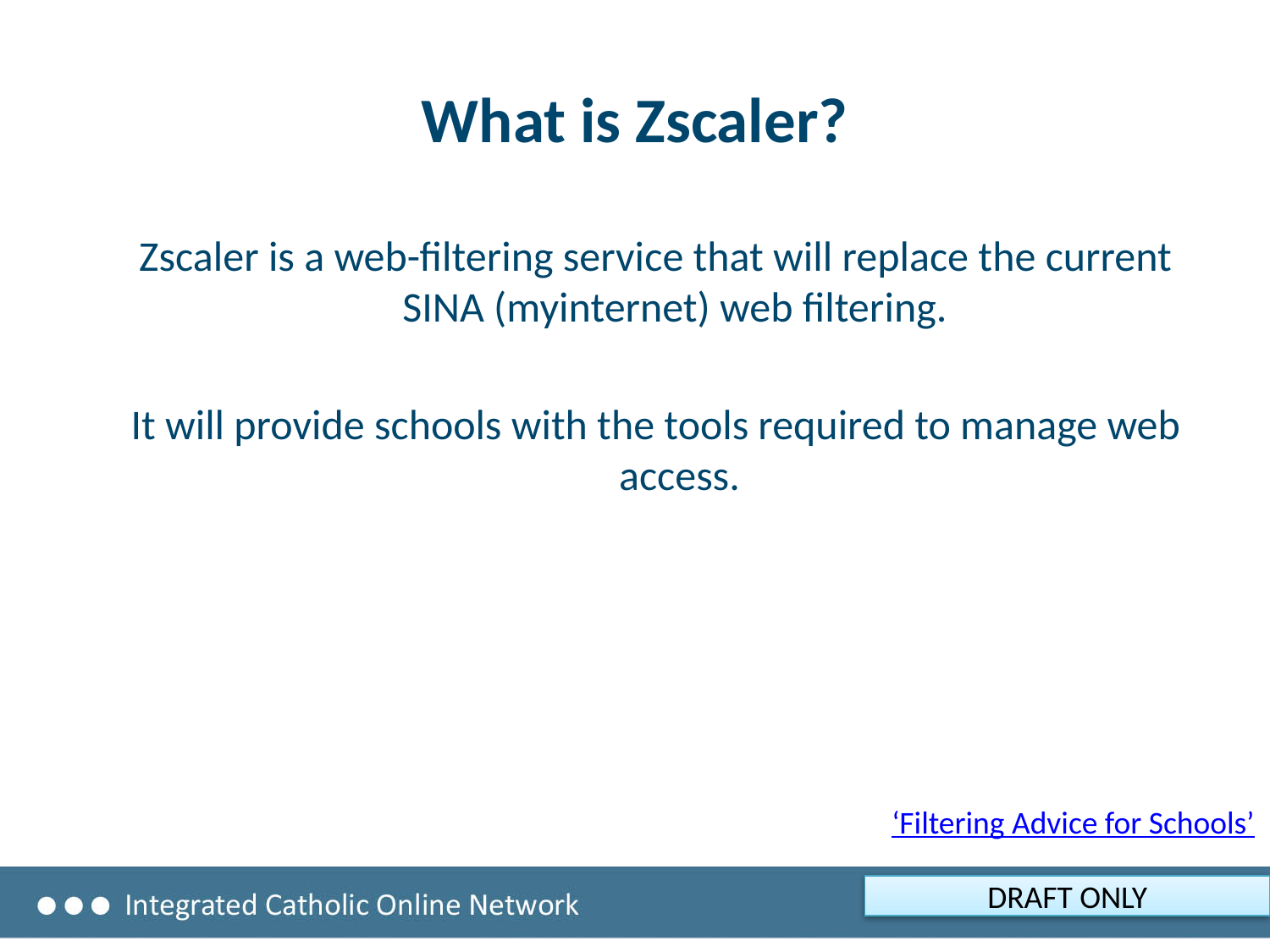

# What is Zscaler?
Zscaler is a web-filtering service that will replace the current SINA (myinternet) web filtering.

It will provide schools with the tools required to manage web access.

‘Filtering Advice for Schools’
DRAFT ONLY